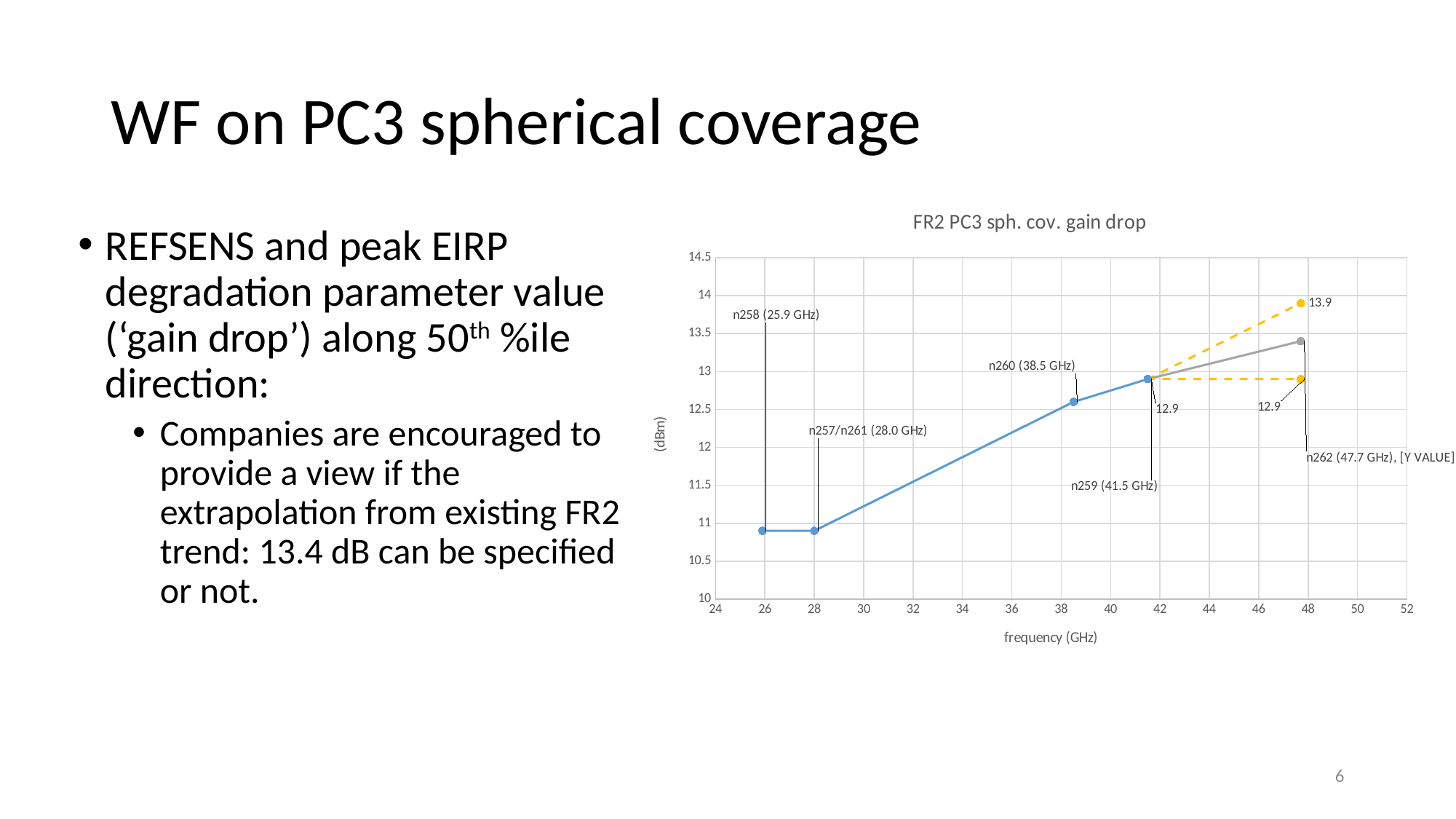

# WF on PC3 spherical coverage

### Chart: FR2 PC3 sph. cov. gain drop

| Category |  |  |  |  |
|---|---|---|---|---|
REFSENS and peak EIRP degradation parameter value (‘gain drop’) along 50th %ile direction:
Companies are encouraged to provide a view if the extrapolation from existing FR2 trend: 13.4 dB can be specified or not.

6